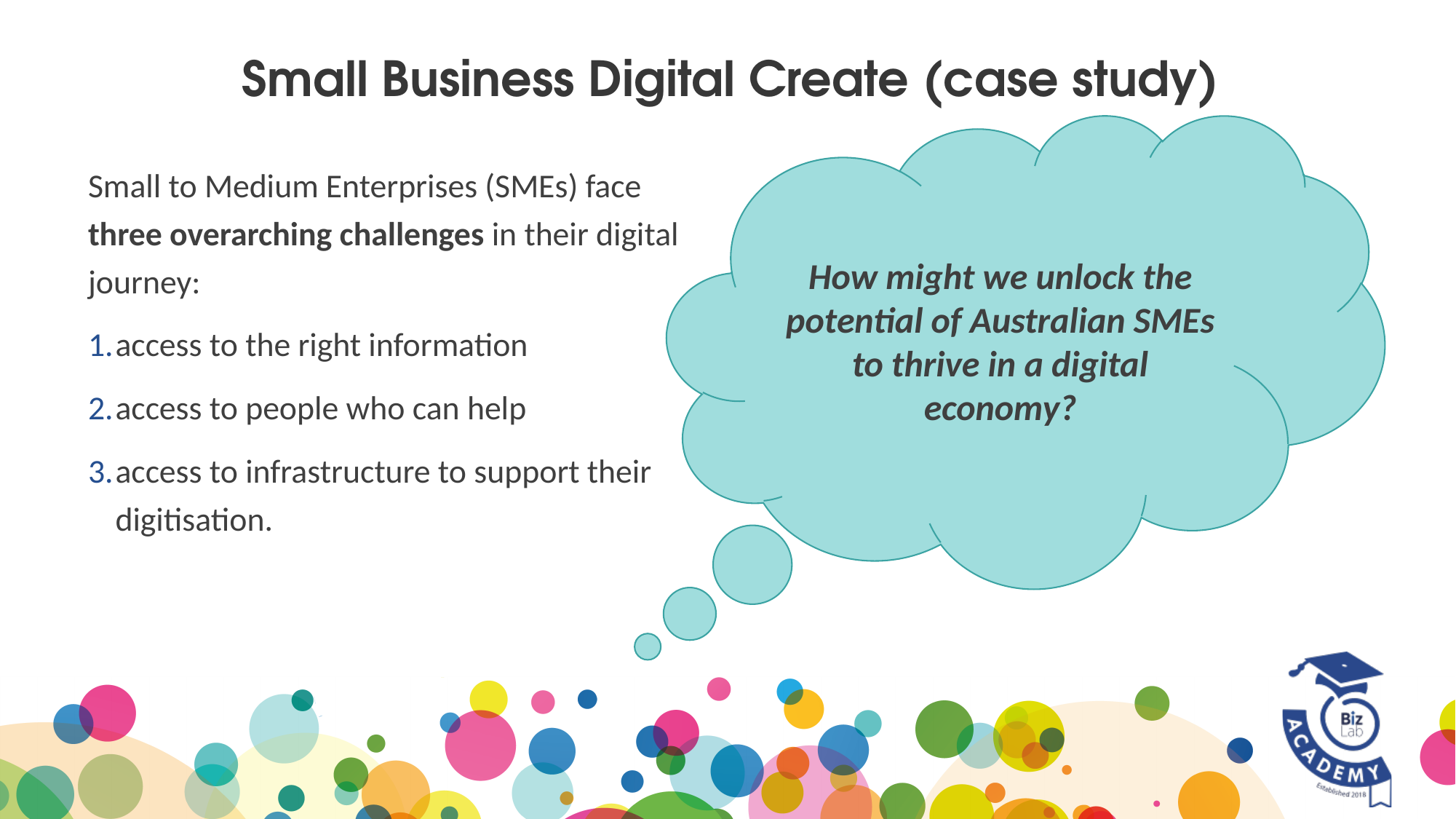

# Small Business Digital Create (case study)
How might we unlock the potential of Australian SMEs to thrive in a digital economy?
Small to Medium Enterprises (SMEs) face three overarching challenges in their digital journey:
access to the right information
access to people who can help
access to infrastructure to support their digitisation.